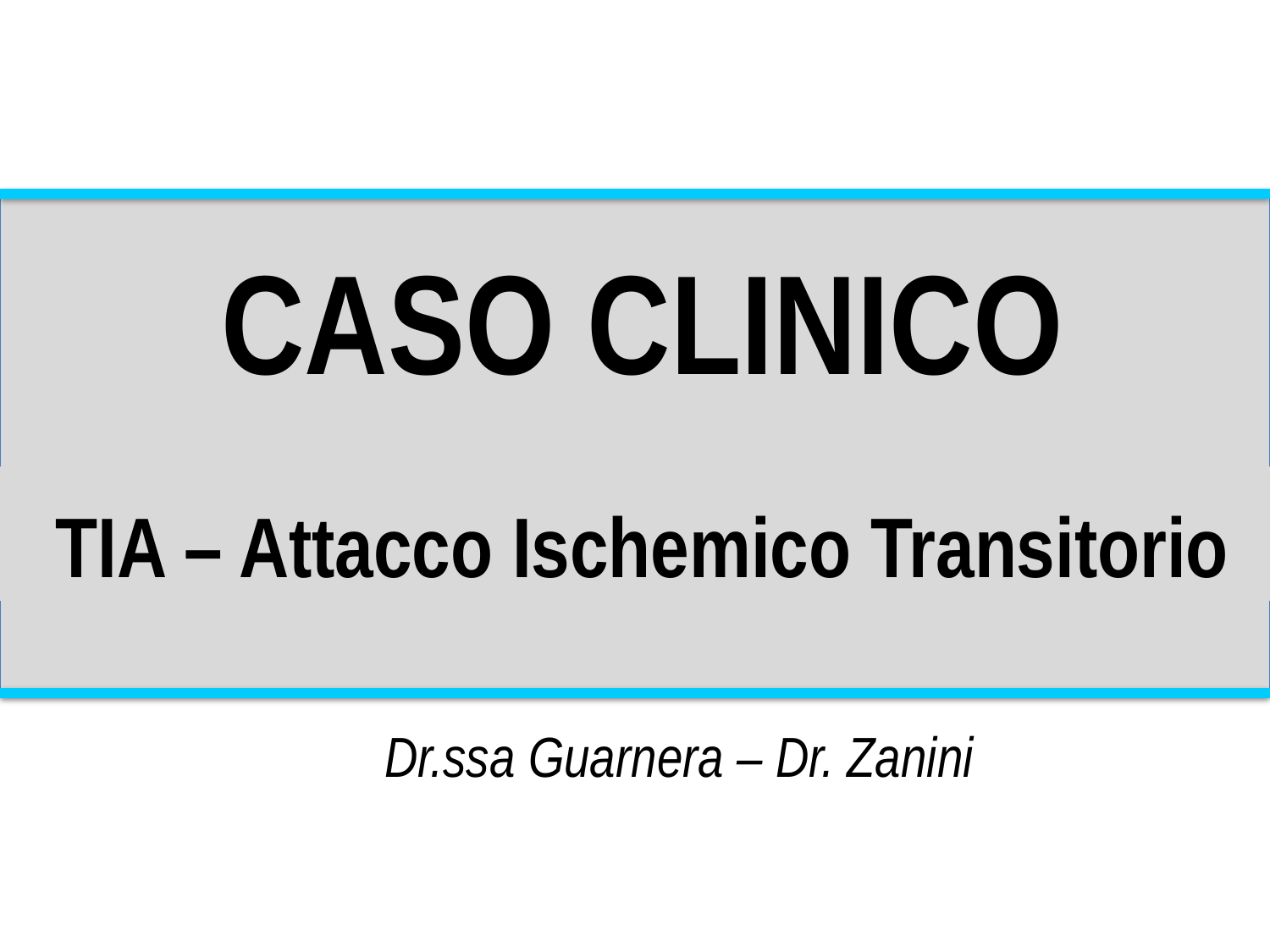

CASO CLINICO
TIA – Attacco Ischemico Transitorio
Dr.ssa Guarnera – Dr. Zanini